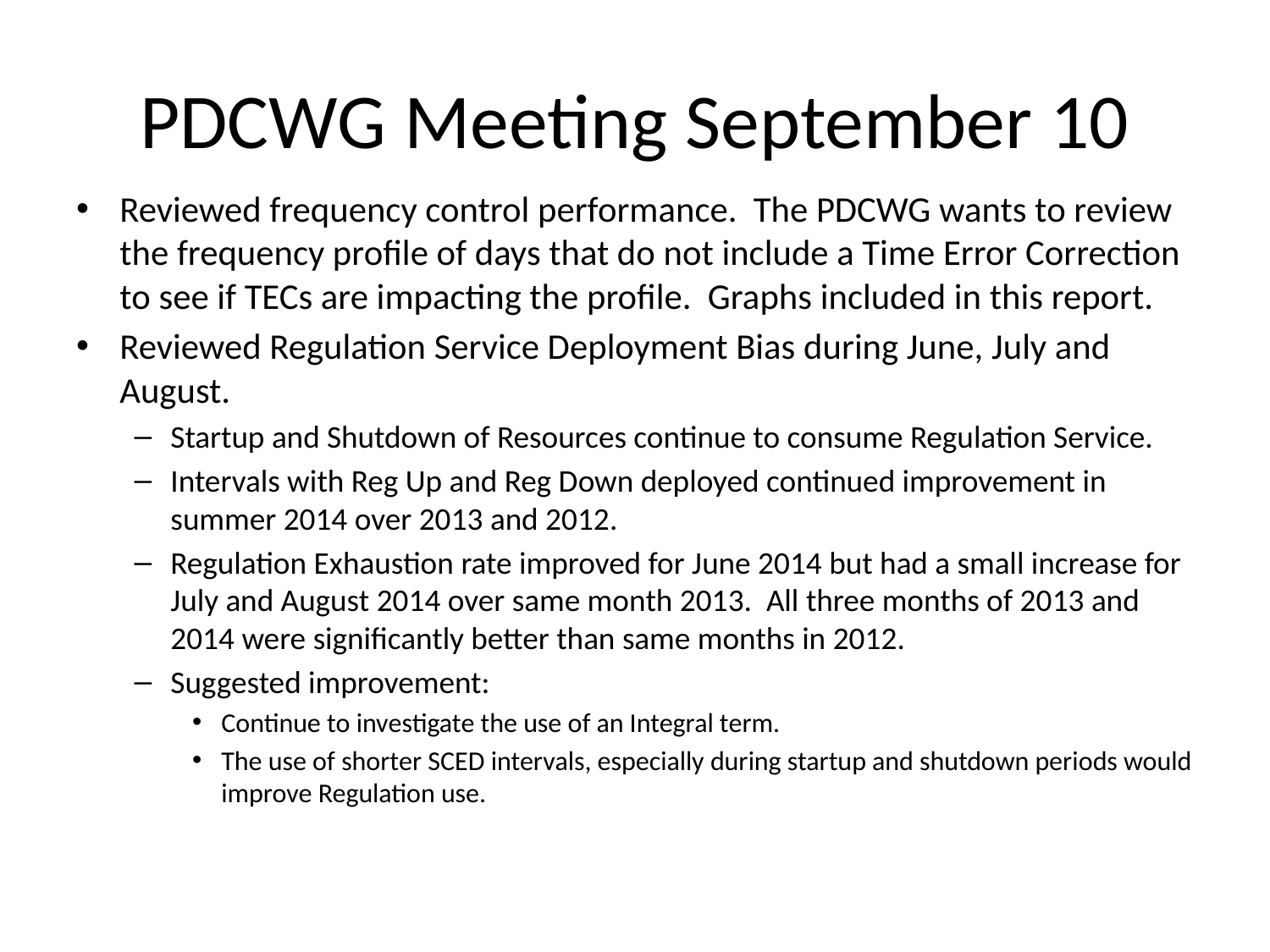

# PDCWG Meeting September 10
Reviewed frequency control performance.  The PDCWG wants to review the frequency profile of days that do not include a Time Error Correction to see if TECs are impacting the profile.  Graphs included in this report.
Reviewed Regulation Service Deployment Bias during June, July and August.
Startup and Shutdown of Resources continue to consume Regulation Service.
Intervals with Reg Up and Reg Down deployed continued improvement in summer 2014 over 2013 and 2012.
Regulation Exhaustion rate improved for June 2014 but had a small increase for July and August 2014 over same month 2013.  All three months of 2013 and 2014 were significantly better than same months in 2012.
Suggested improvement:
Continue to investigate the use of an Integral term.
The use of shorter SCED intervals, especially during startup and shutdown periods would improve Regulation use.